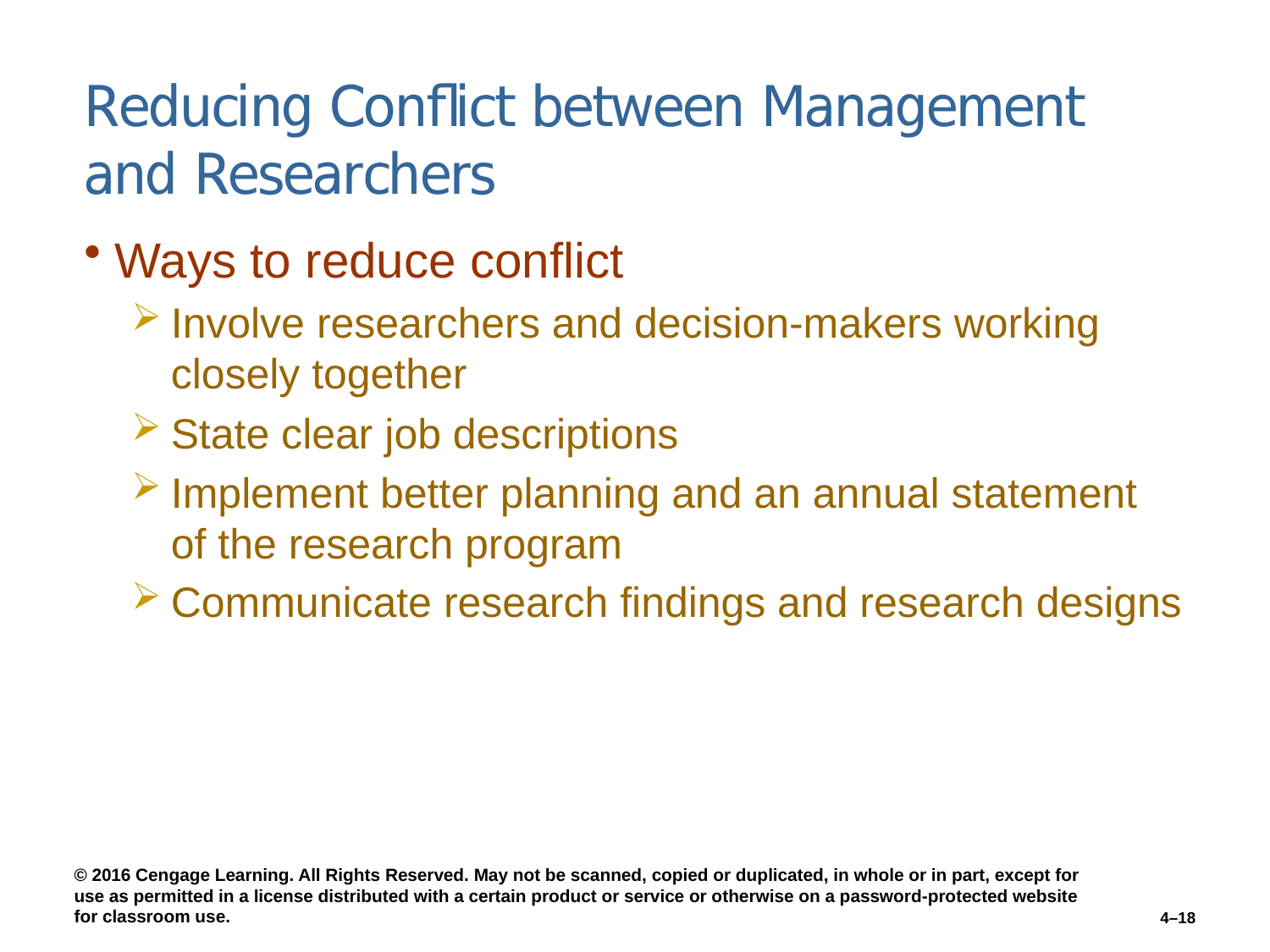

# Reducing Conflict between Management and Researchers
Ways to reduce conflict
Involve researchers and decision-makers working closely together
State clear job descriptions
Implement better planning and an annual statement of the research program
Communicate research findings and research designs
4–18
© 2016 Cengage Learning. All Rights Reserved. May not be scanned, copied or duplicated, in whole or in part, except for use as permitted in a license distributed with a certain product or service or otherwise on a password-protected website for classroom use.